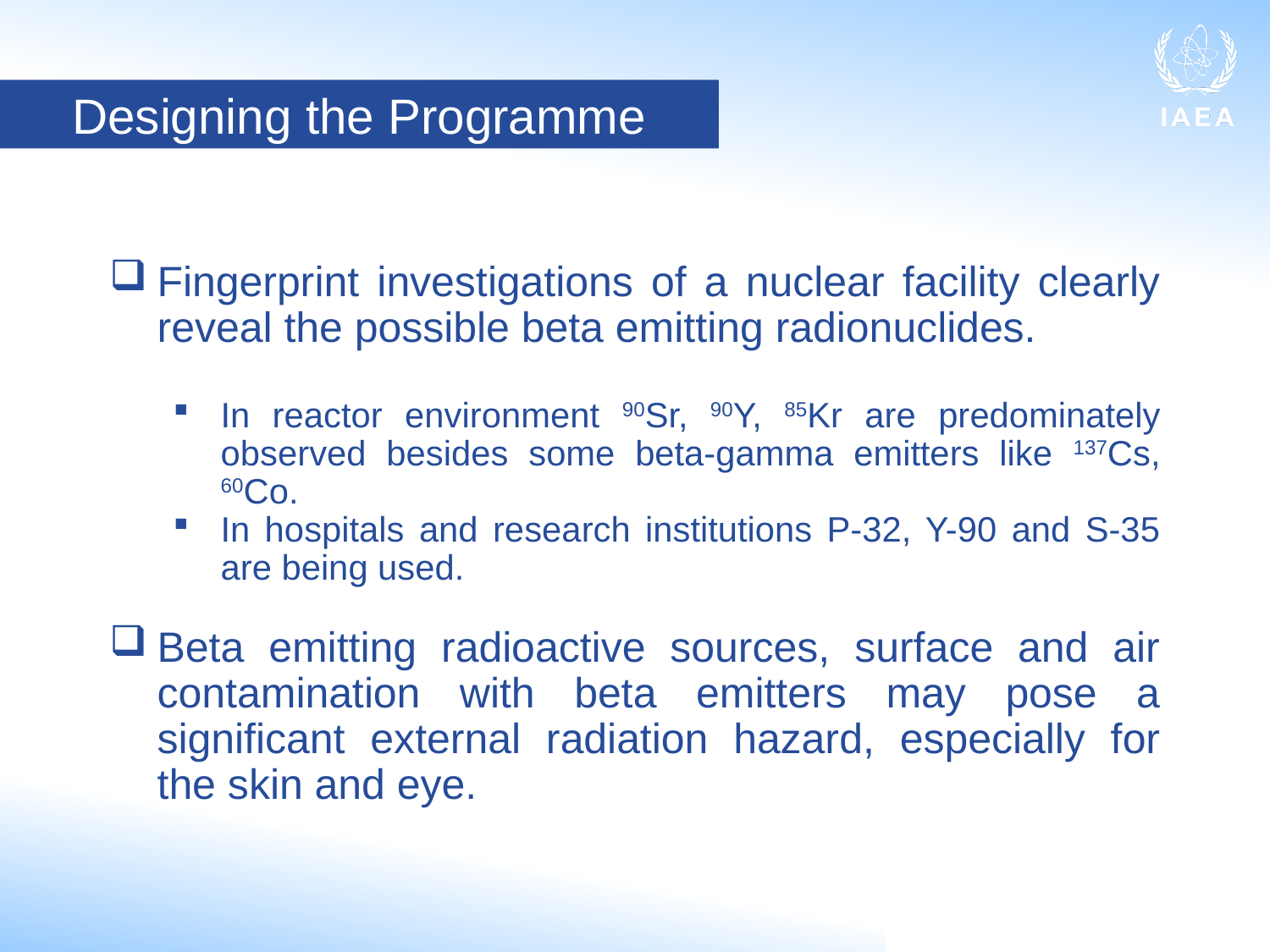

Designing the Programme
Fingerprint investigations of a nuclear facility clearly reveal the possible beta emitting radionuclides.

In reactor environment 90Sr, 90Y, 85Kr are predominately observed besides some beta-gamma emitters like 137Cs, 60Co.
In hospitals and research institutions P-32, Y-90 and S-35 are being used.

Beta emitting radioactive sources, surface and air contamination with beta emitters may pose a significant external radiation hazard, especially for the skin and eye.